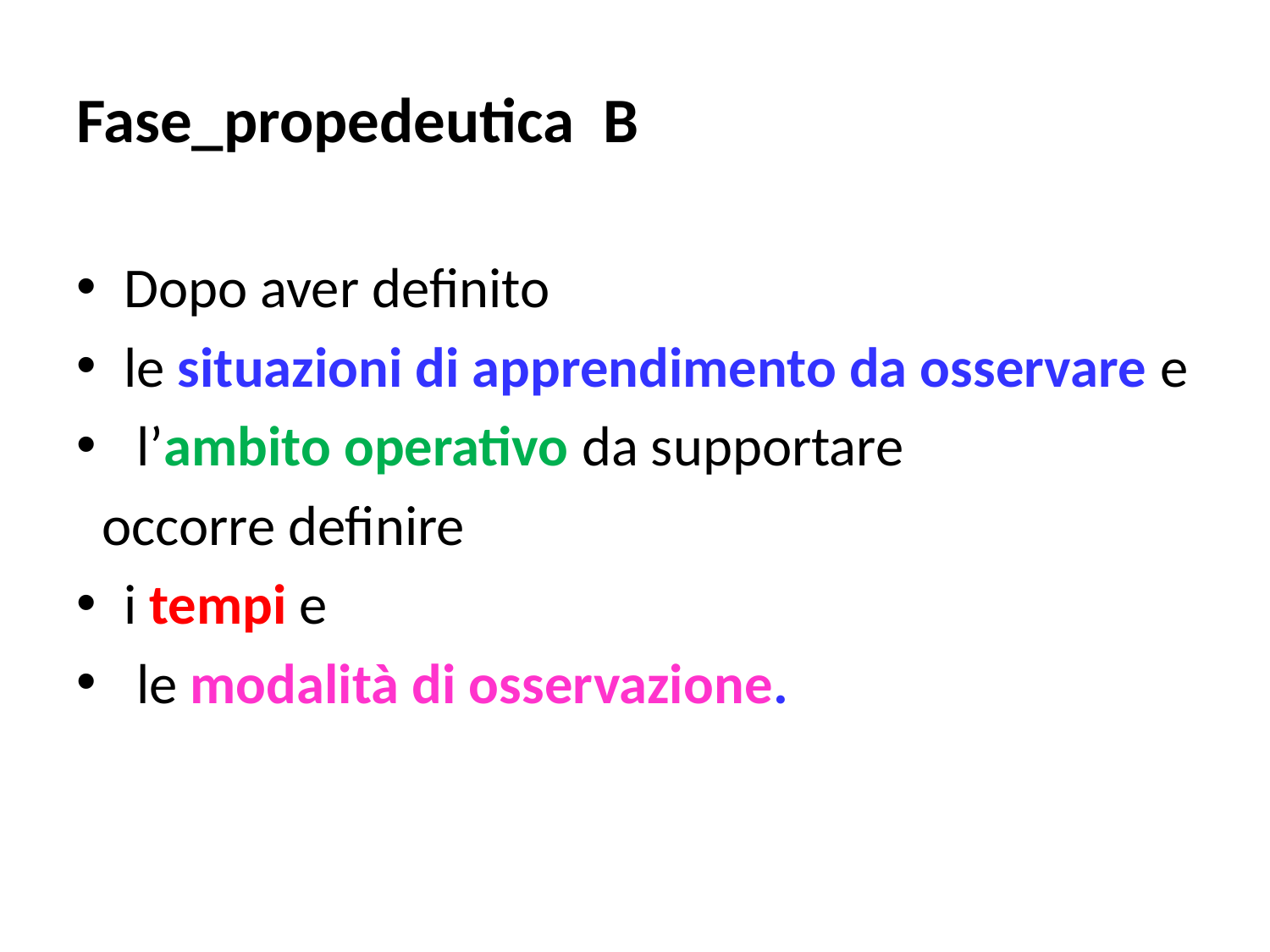

# Fase_propedeutica  B

Dopo aver definito
le situazioni di apprendimento da osservare e
 l’ambito operativo da supportare
  occorre definire
i tempi e
 le modalità di osservazione.